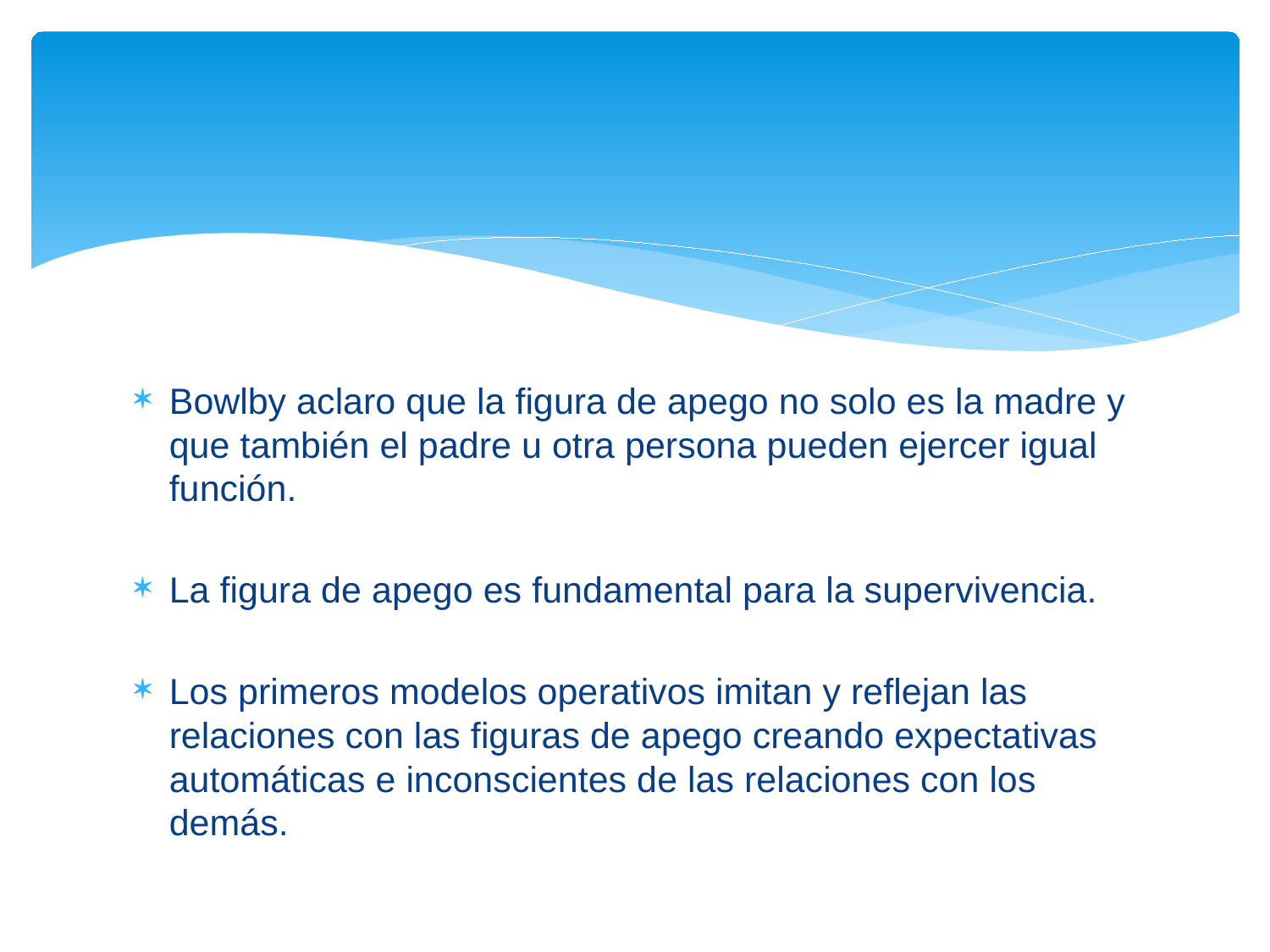

#
Bowlby aclaro que la figura de apego no solo es la madre y que también el padre u otra persona pueden ejercer igual función.

La figura de apego es fundamental para la supervivencia.

Los primeros modelos operativos imitan y reflejan las relaciones con las figuras de apego creando expectativas automáticas e inconscientes de las relaciones con los demás.